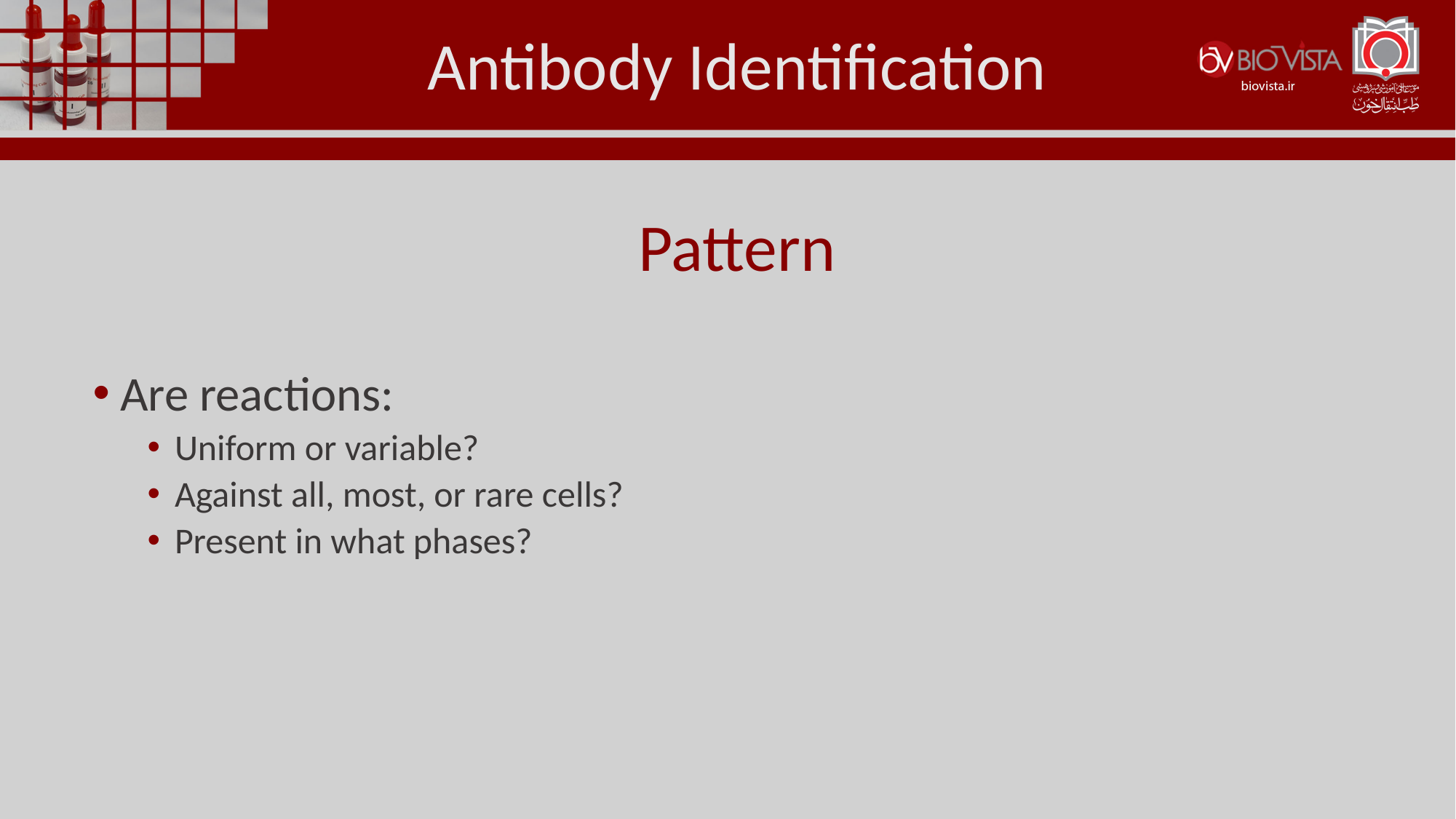

Antibody Identification
Pattern
Are reactions:
Uniform or variable?
Against all, most, or rare cells?
Present in what phases?